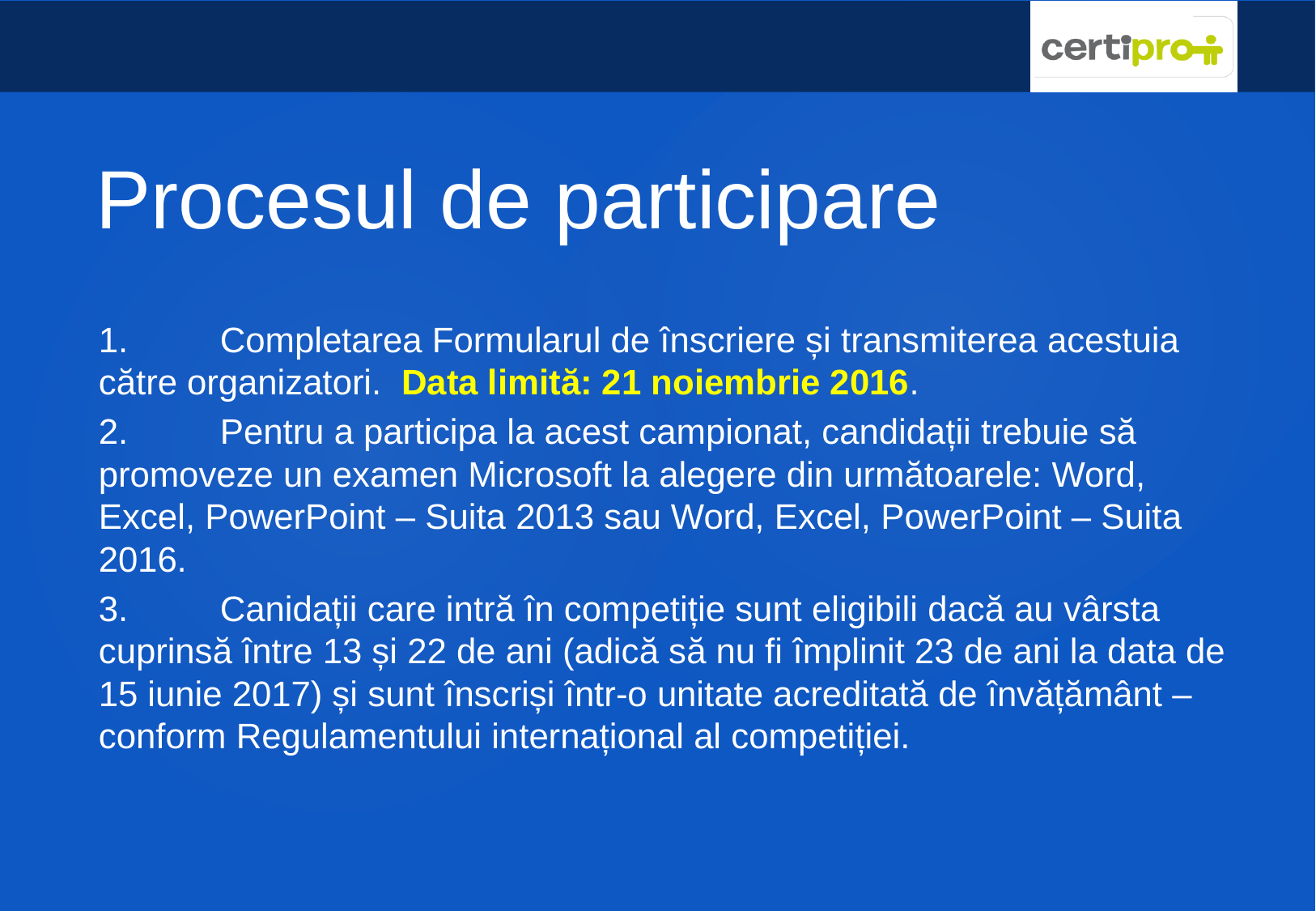

# Procesul de participare
1.	Completarea Formularul de înscriere și transmiterea acestuia către organizatori.  Data limită: 21 noiembrie 2016.
2.	Pentru a participa la acest campionat, candidații trebuie să promoveze un examen Microsoft la alegere din următoarele: Word, Excel, PowerPoint – Suita 2013 sau Word, Excel, PowerPoint – Suita 2016.
3.	Canidații care intră în competiție sunt eligibili dacă au vârsta cuprinsă între 13 și 22 de ani (adică să nu fi împlinit 23 de ani la data de 15 iunie 2017) și sunt înscriși într-o unitate acreditată de învățământ – conform Regulamentului internațional al competiției.